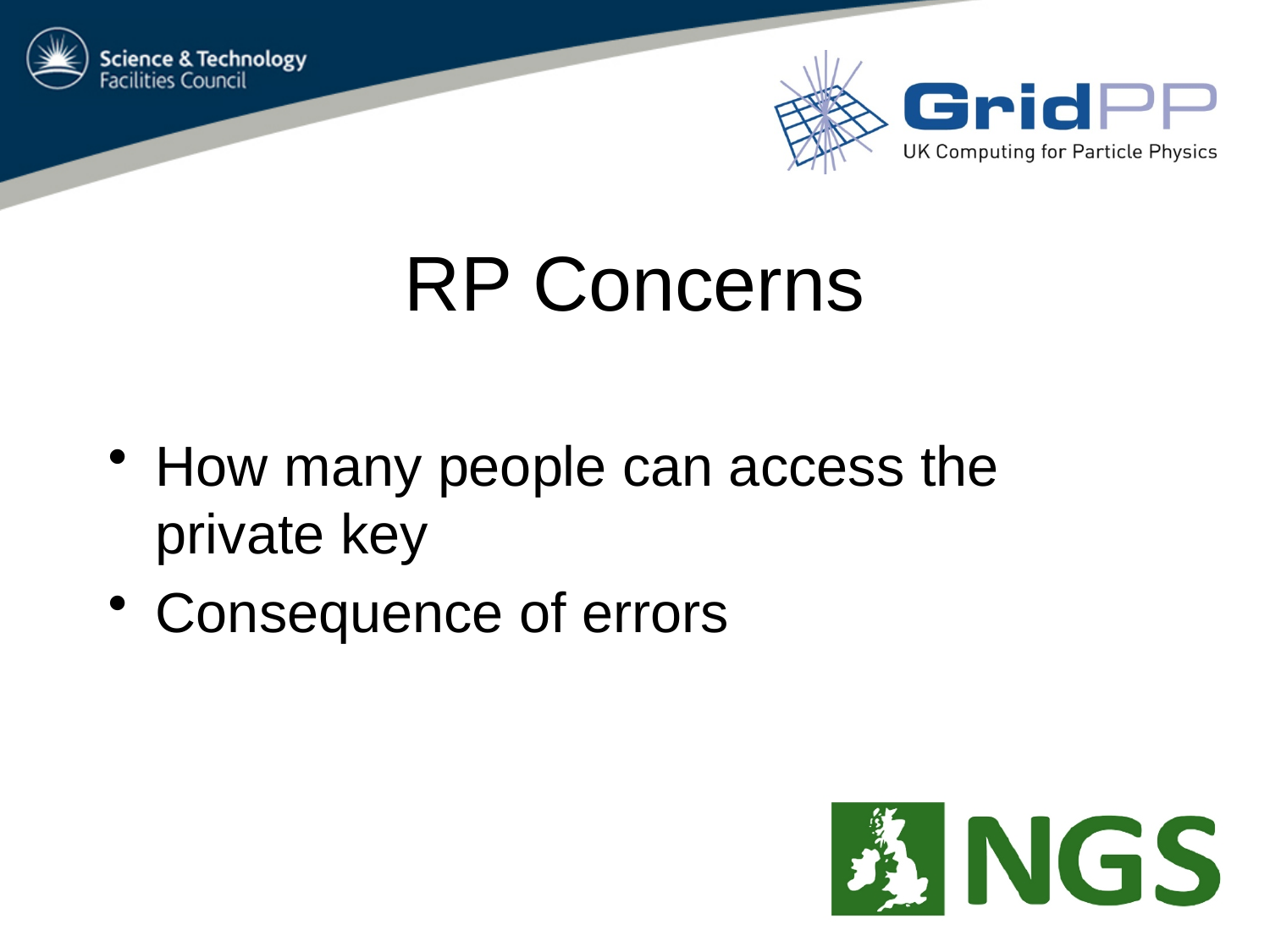

# RP Concerns
How many people can access the private key
Consequence of errors